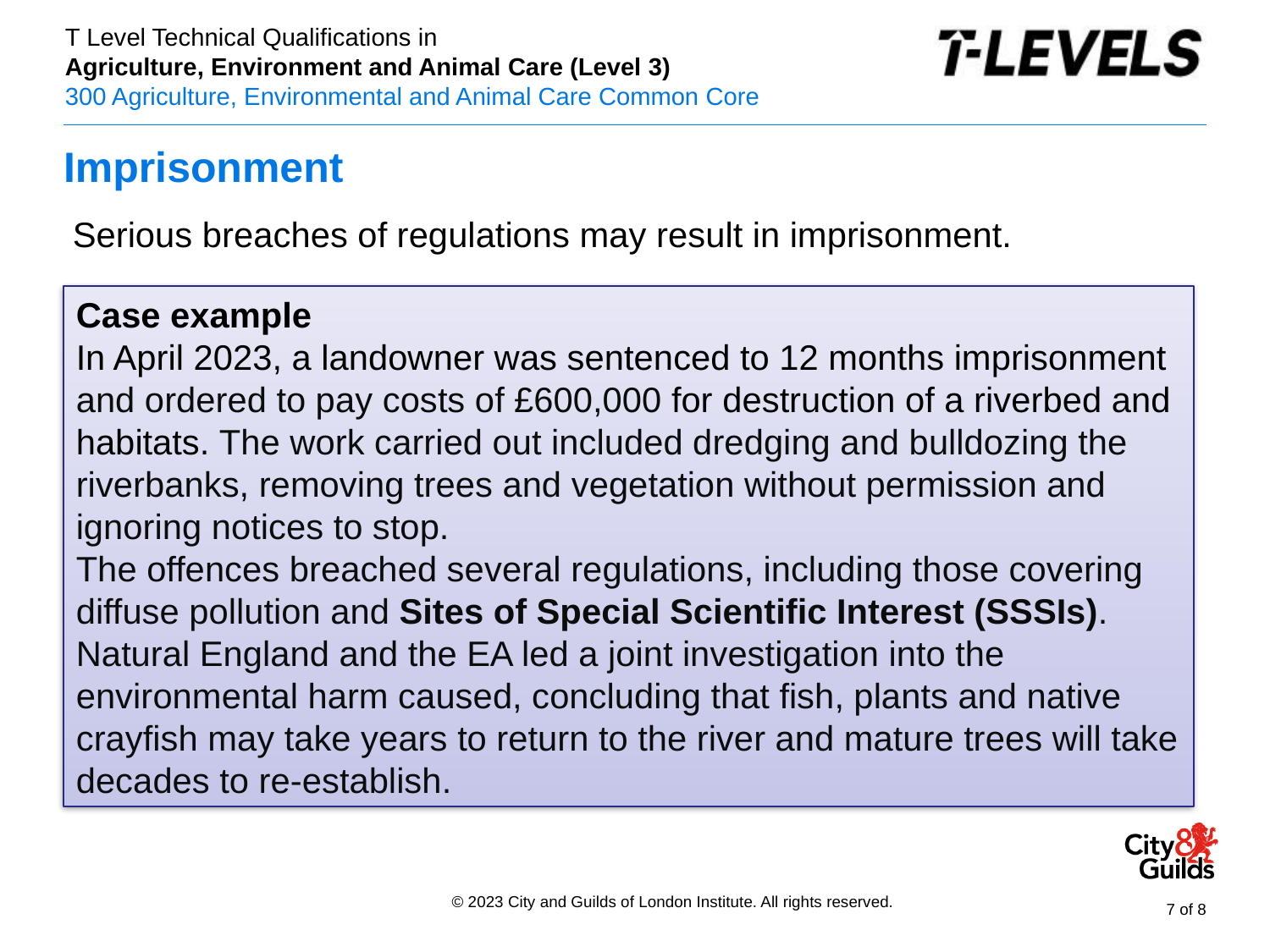

# Imprisonment
Serious breaches of regulations may result in imprisonment.
Case example
In April 2023, a landowner was sentenced to 12 months imprisonment and ordered to pay costs of £600,000 for destruction of a riverbed and habitats. The work carried out included dredging and bulldozing the riverbanks, removing trees and vegetation without permission and ignoring notices to stop.
The offences breached several regulations, including those covering diffuse pollution and Sites of Special Scientific Interest (SSSIs). Natural England and the EA led a joint investigation into the environmental harm caused, concluding that fish, plants and native crayfish may take years to return to the river and mature trees will take decades to re-establish.